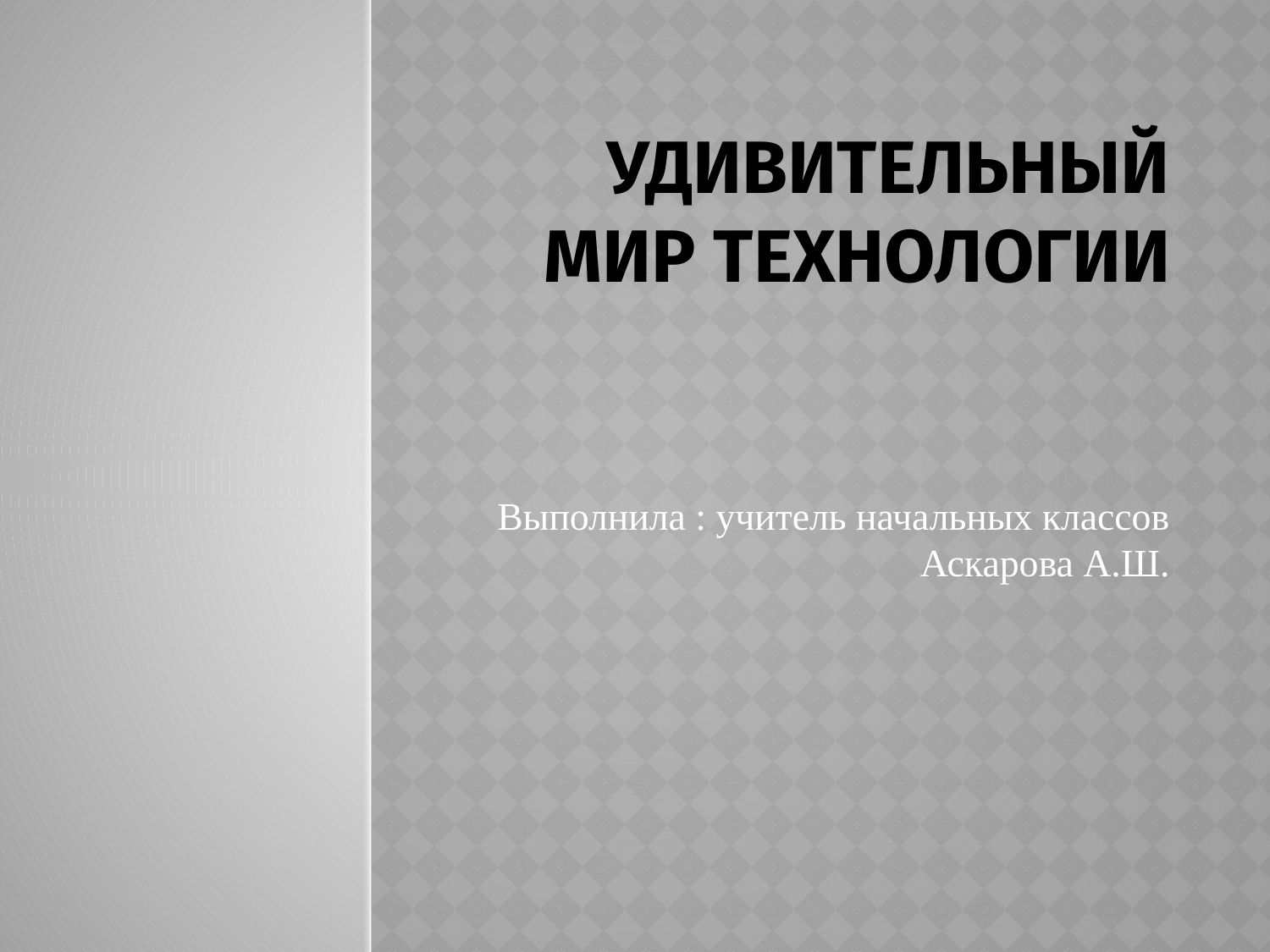

# Удивительный мир технологии
Выполнила : учитель начальных классов Аскарова А.Ш.